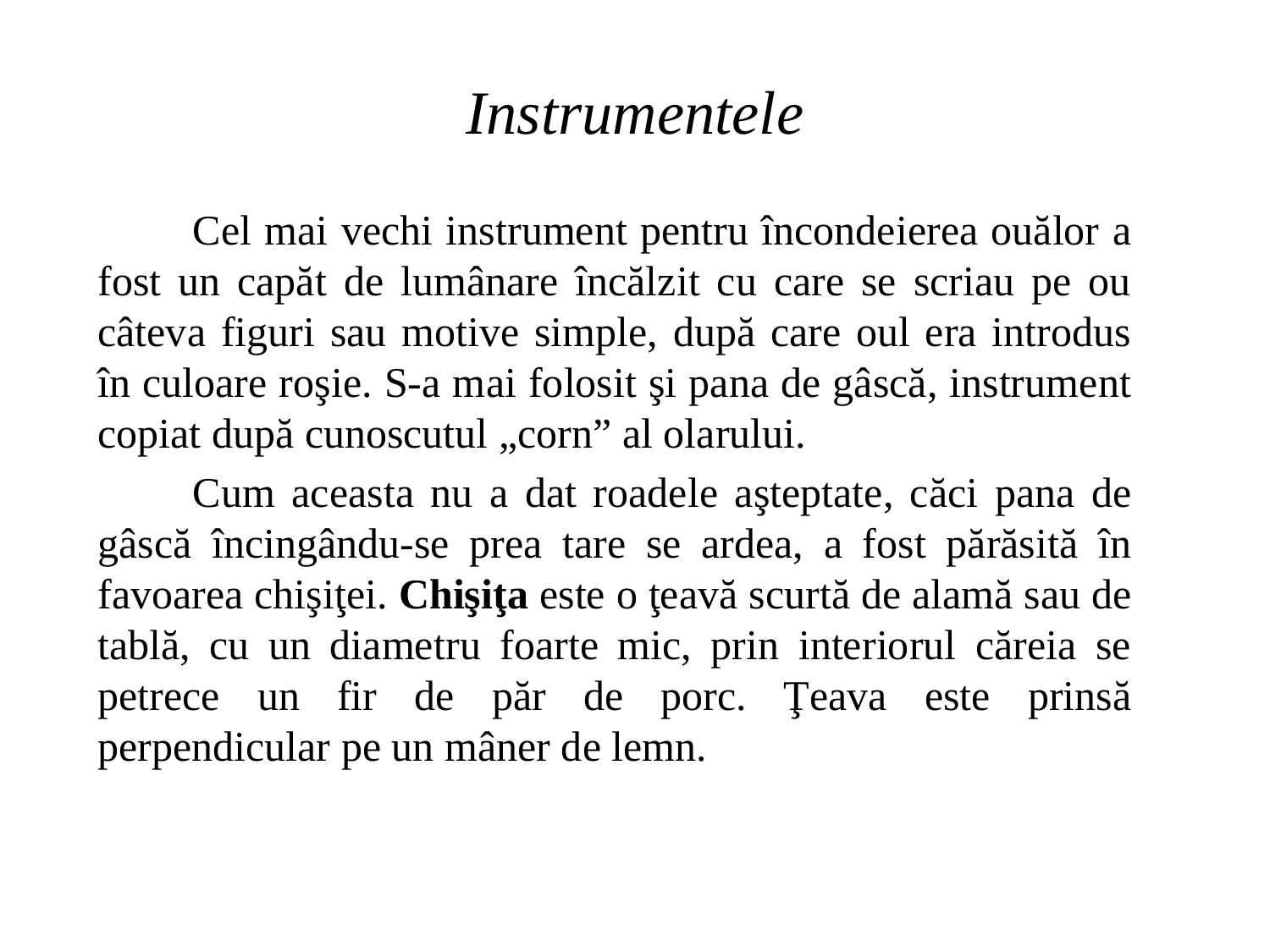

# Instrumentele
	Cel mai vechi instrument pentru încondeierea ouălor a fost un capăt de lumânare încălzit cu care se scriau pe ou câteva figuri sau motive simple, după care oul era introdus în culoare roşie. S-a mai folosit şi pana de gâscă, instrument copiat după cunoscutul „corn” al olarului.
	Cum aceasta nu a dat roadele aşteptate, căci pana de gâscă încingându-se prea tare se ardea, a fost părăsită în favoarea chişiţei. Chişiţa este o ţeavă scurtă de alamă sau de tablă, cu un diametru foarte mic, prin interiorul căreia se petrece un fir de păr de porc. Ţeava este prinsă perpendicular pe un mâner de lemn.